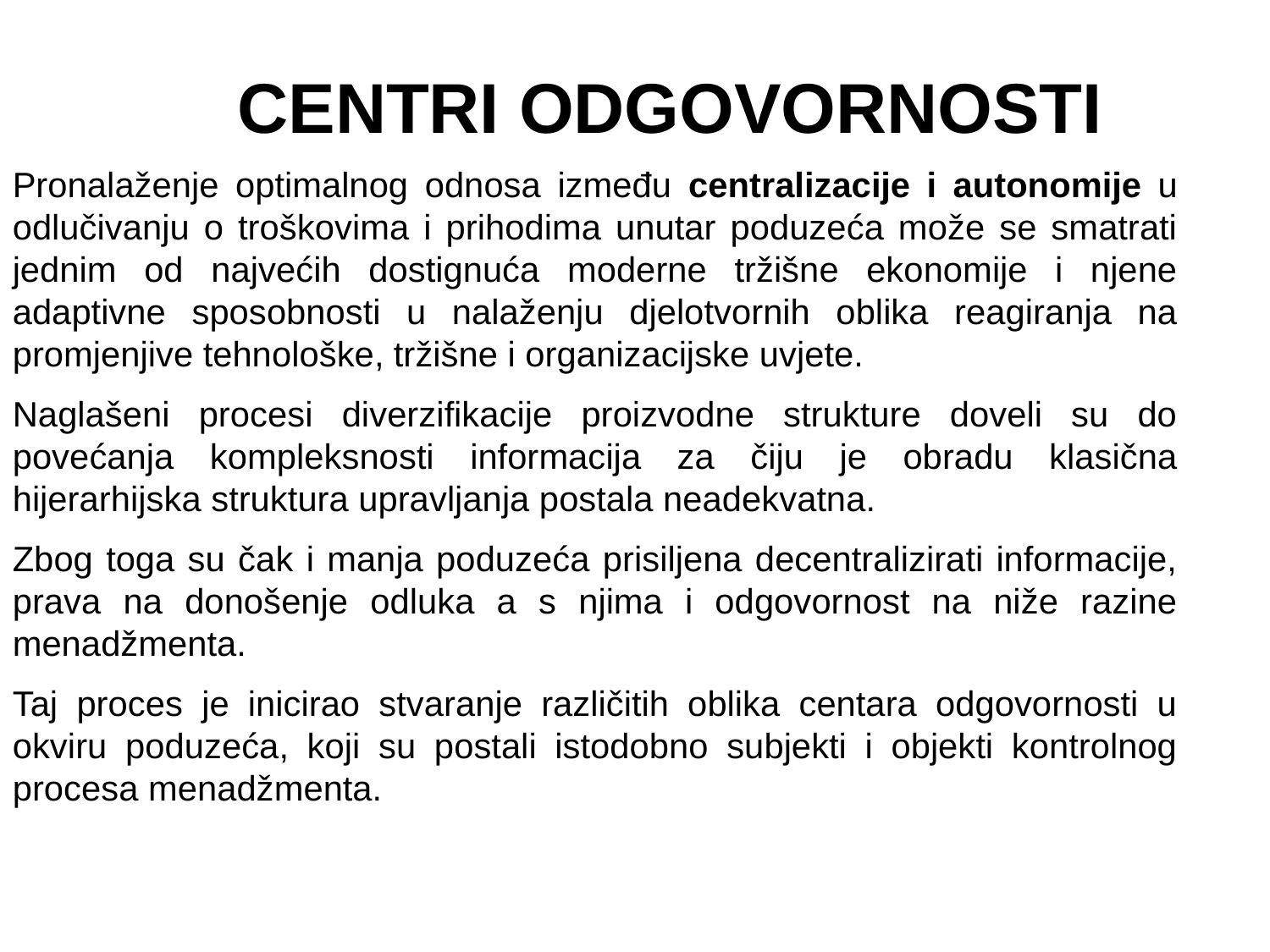

CENTRI ODGOVORNOSTI
Pronalaženje optimalnog odnosa između centralizacije i autonomije u odlučivanju o troškovima i prihodima unutar poduzeća može se smatrati jednim od najvećih dostignuća moderne tržišne ekonomije i njene adaptivne sposobnosti u nalaženju djelotvornih oblika reagiranja na promjenjive tehnološke, tržišne i organizacijske uvjete.
Naglašeni procesi diverzifikacije proizvodne strukture doveli su do povećanja kompleksnosti informacija za čiju je obradu klasična hijerarhijska struktura upravljanja postala neadekvatna.
Zbog toga su čak i manja poduzeća prisiljena decentralizirati informacije, prava na donošenje odluka a s njima i odgovornost na niže razine menadžmenta.
Taj proces je inicirao stvaranje različitih oblika centara odgovornosti u okviru poduzeća, koji su postali istodobno subjekti i objekti kontrolnog procesa menadžmenta.